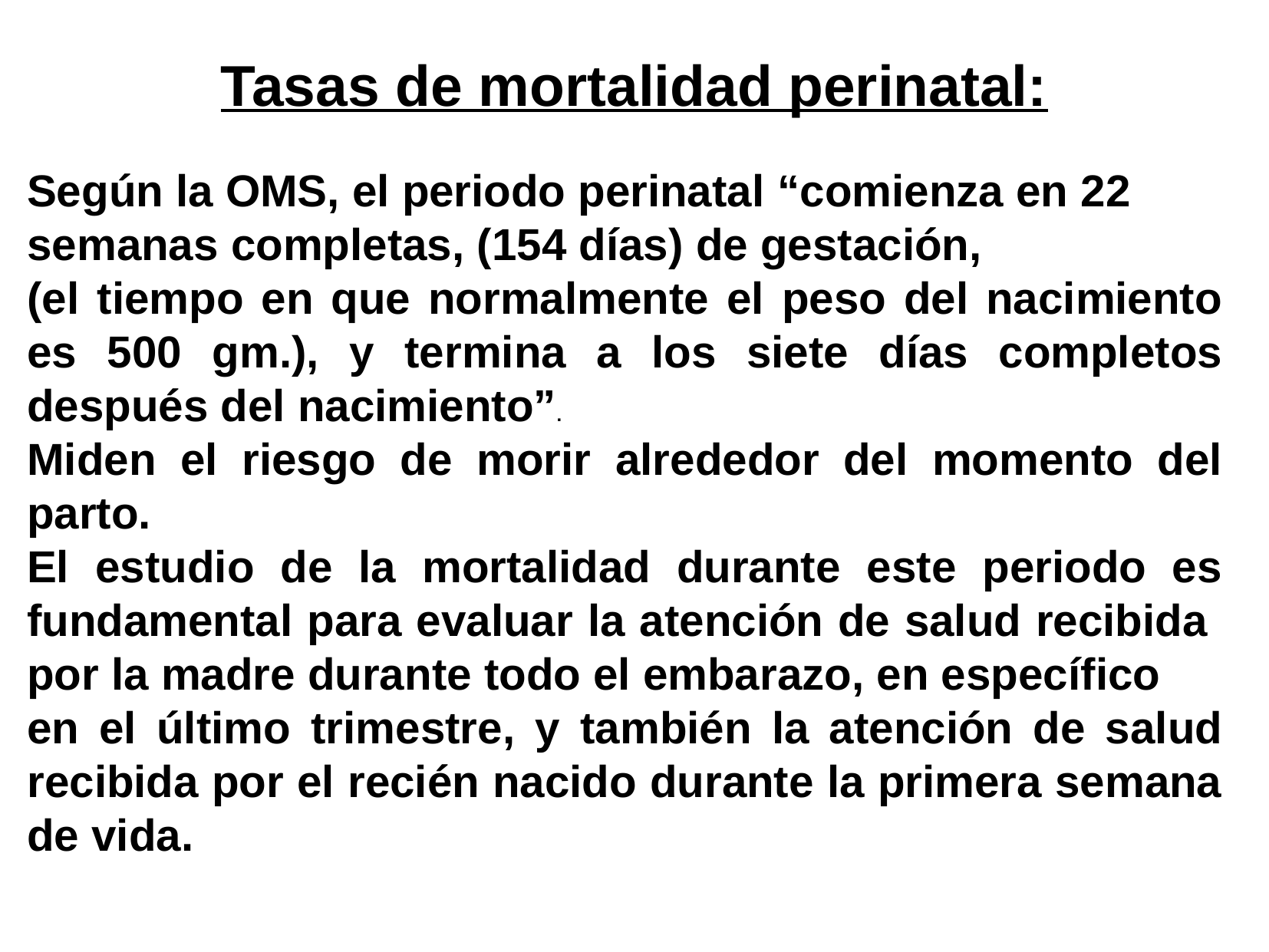

Tasas de mortalidad perinatal:
Según la OMS, el periodo perinatal “comienza en 22
semanas completas, (154 días) de gestación,
(el tiempo en que normalmente el peso del nacimiento es 500 gm.), y termina a los siete días completos después del nacimiento”.
Miden el riesgo de morir alrededor del momento del parto.
El estudio de la mortalidad durante este periodo es fundamental para evaluar la atención de salud recibida  por la madre durante todo el embarazo, en específico
en el último trimestre, y también la atención de salud recibida por el recién nacido durante la primera semana de vida.